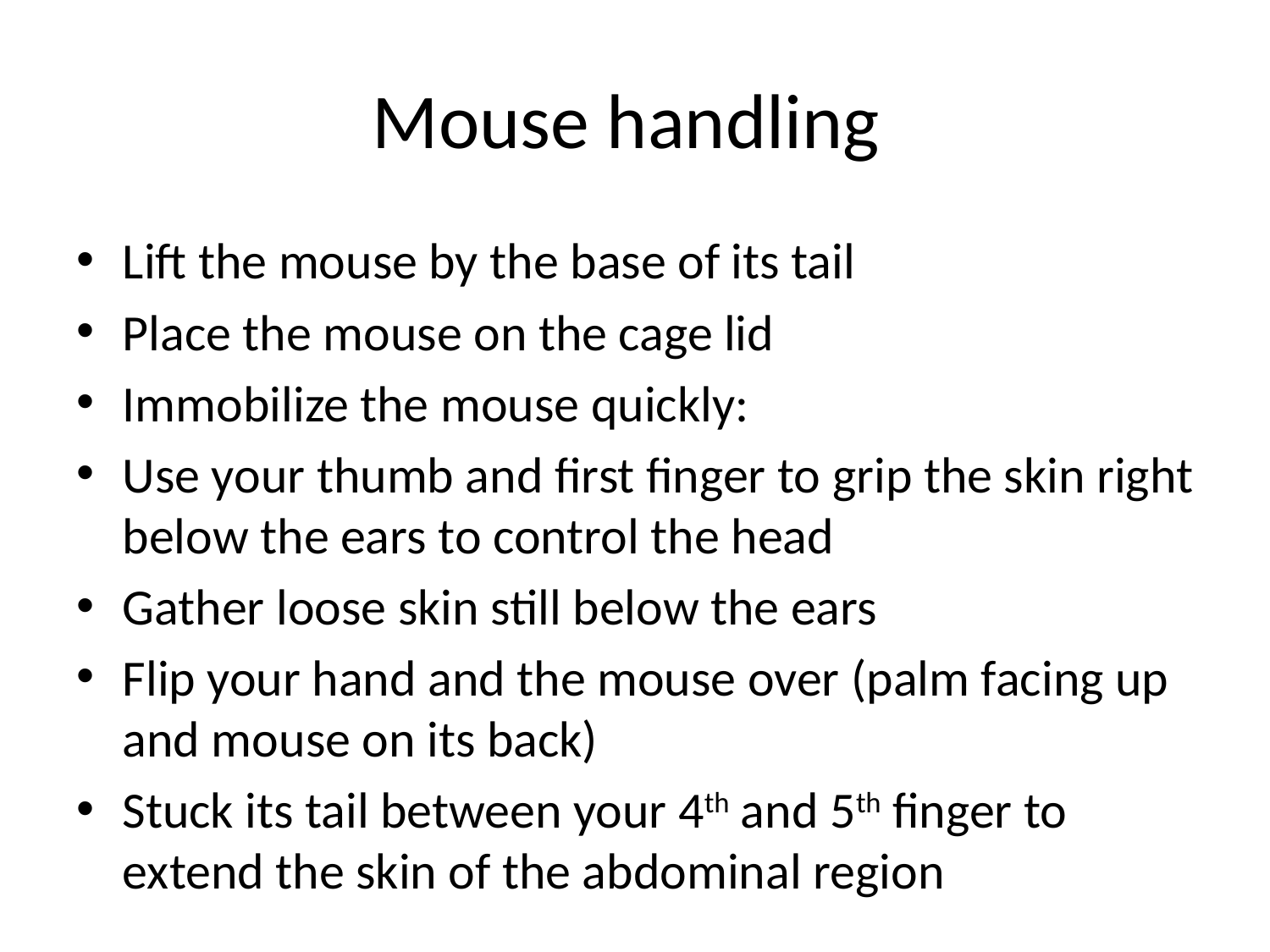

# Mouse handling
Lift the mouse by the base of its tail
Place the mouse on the cage lid
Immobilize the mouse quickly:
Use your thumb and first finger to grip the skin right below the ears to control the head
Gather loose skin still below the ears
Flip your hand and the mouse over (palm facing up and mouse on its back)
Stuck its tail between your 4th and 5th finger to extend the skin of the abdominal region